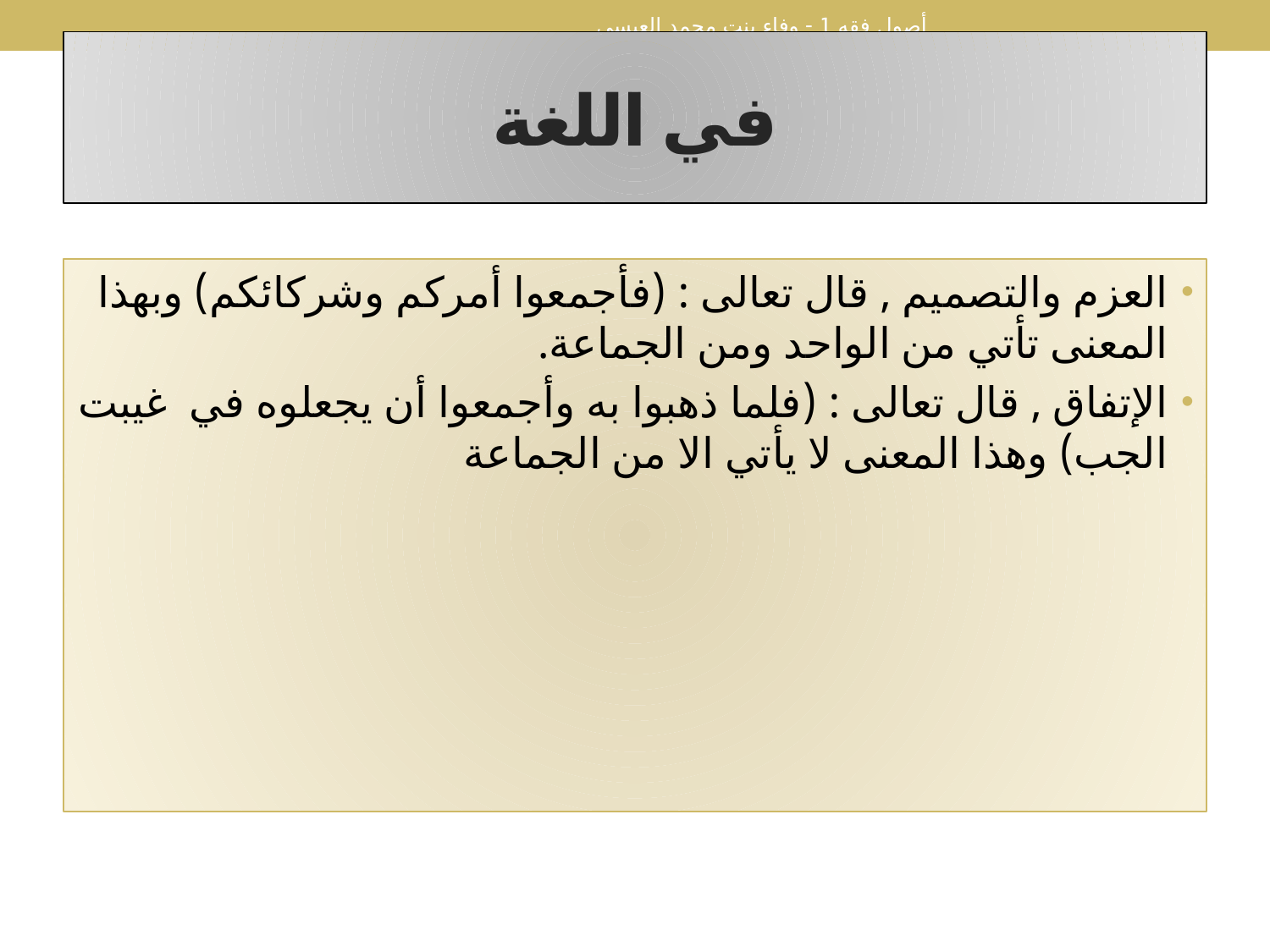

أصول فقه 1 - وفاء بنت محمد العيسى
# في اللغة
العزم والتصميم , قال تعالى : (فأجمعوا أمركم وشركائكم) وبهذا  المعنى تأتي من الواحد ومن الجماعة.
الإتفاق , قال تعالى : (فلما ذهبوا به وأجمعوا أن يجعلوه في  غيبت الجب) وهذا المعنى لا يأتي الا من الجماعة